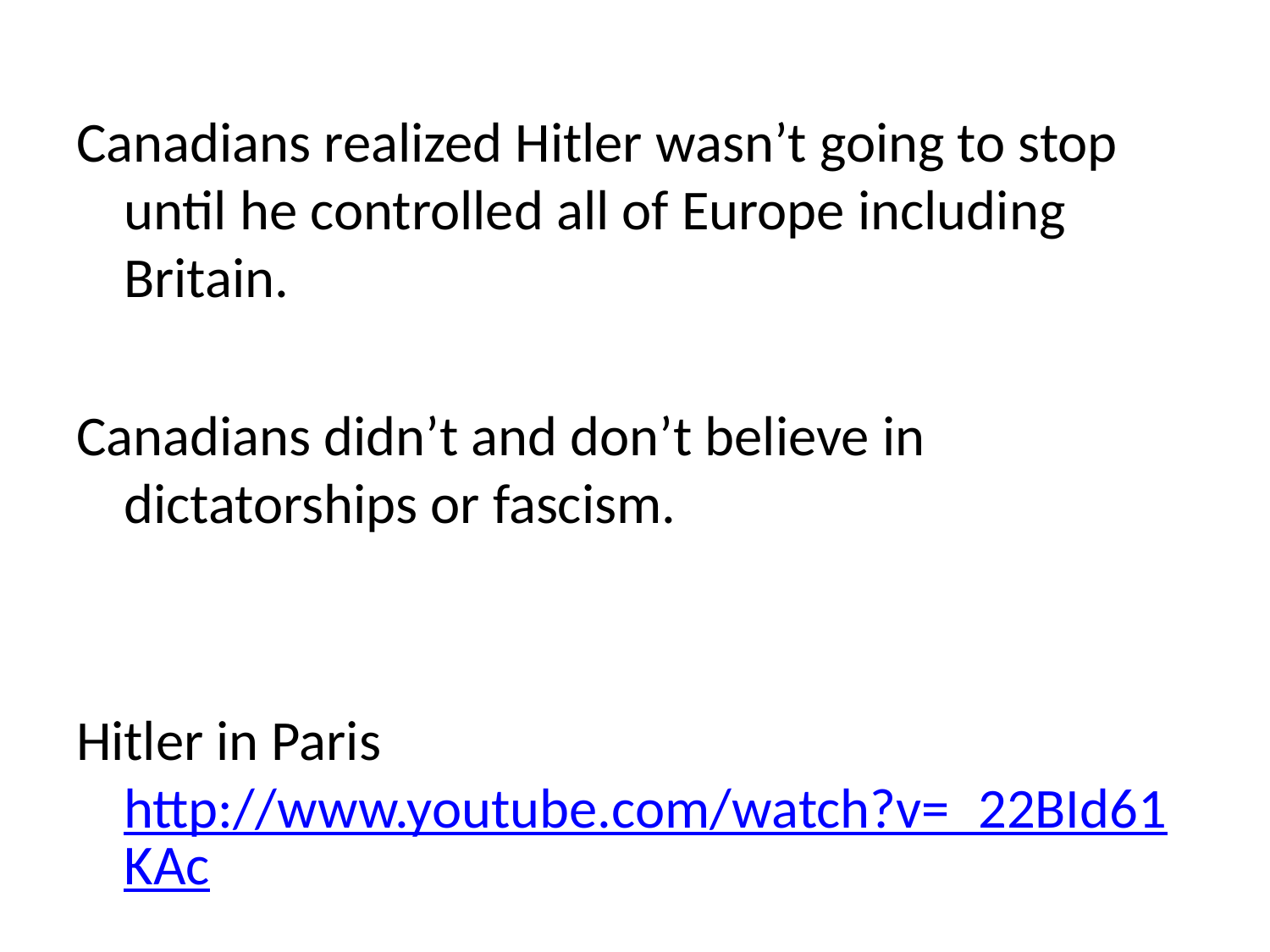

Canadians realized Hitler wasn’t going to stop until he controlled all of Europe including Britain.

Canadians didn’t and don’t believe in dictatorships or fascism.

Hitler in Paris http://www.youtube.com/watch?v=_22BId61KAc